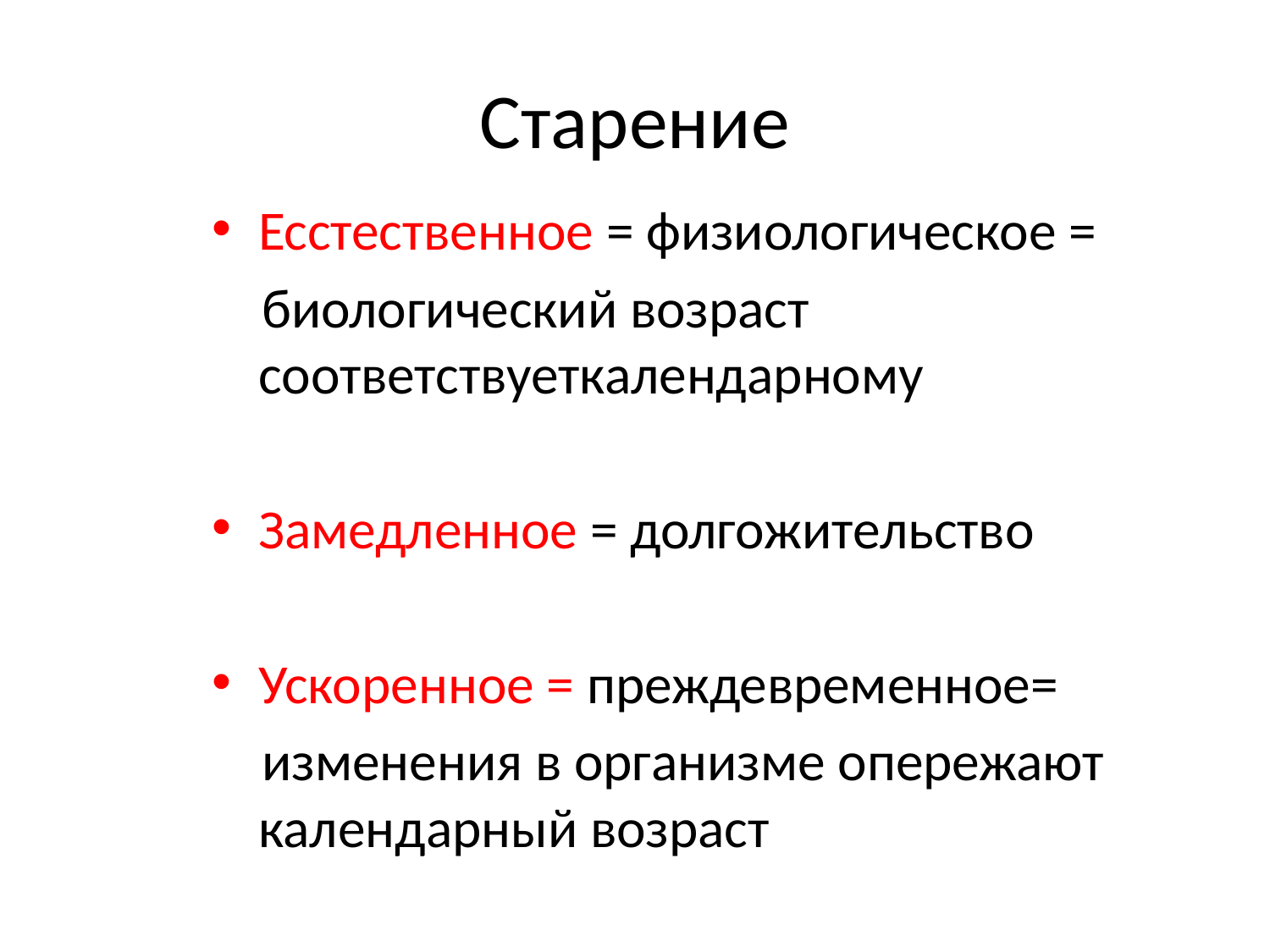

# Старение
Есстественное = физиологическое =
    биологический возраст соответствуеткалендарному

Замедленное = долгожительство

Ускоренное = преждевременное=
    изменения в организме опережают календарный возраст